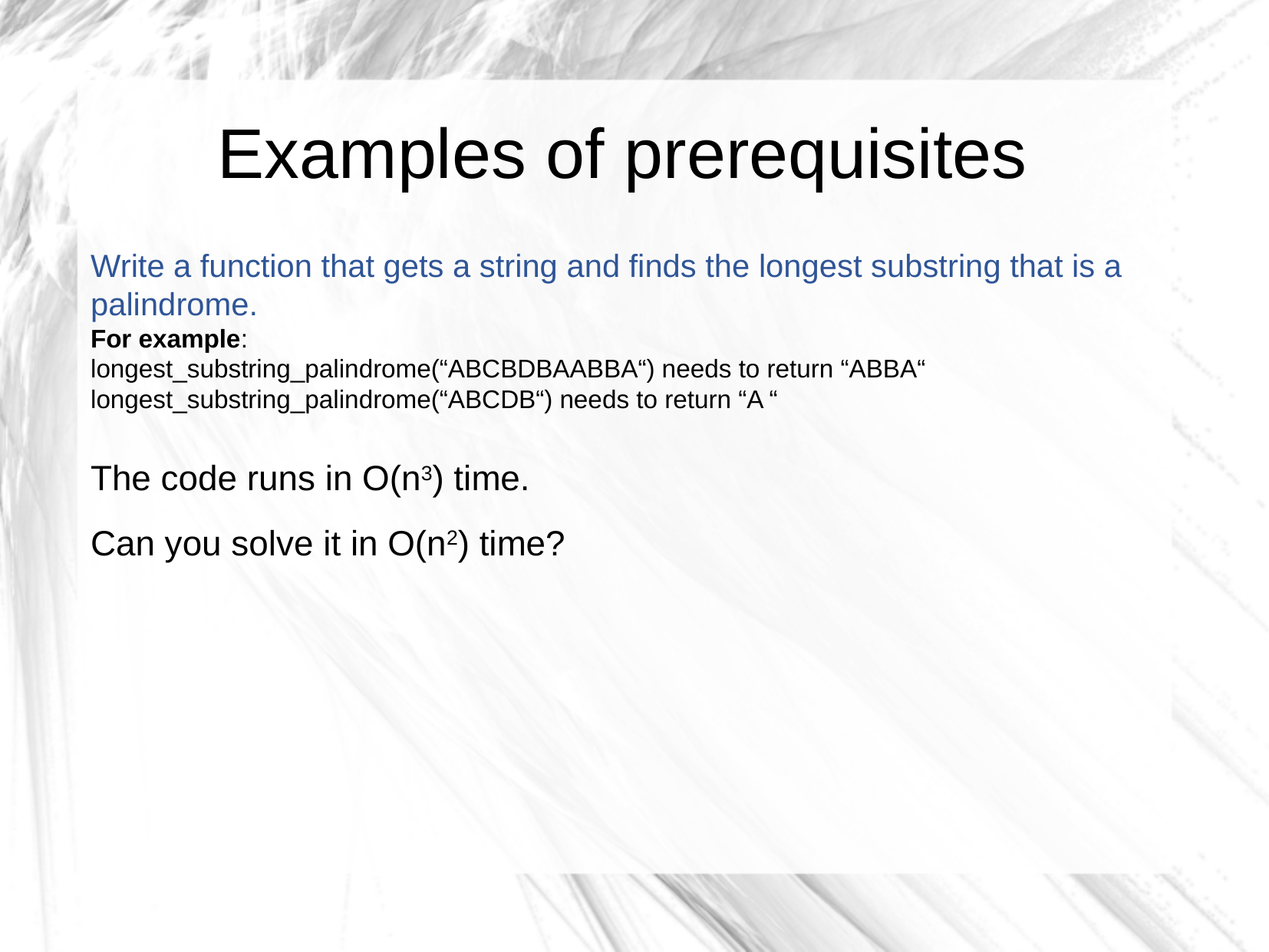

Examples of prerequisites
Write a function that gets a string and finds the longest substring that is a palindrome.
For example:
longest_substring_palindrome(“ABCBDBAABBA“) needs to return “ABBA“
longest_substring_palindrome(“ABCDB“) needs to return “A “
The code runs in O(n3) time.
Can you solve it in O(n2) time?